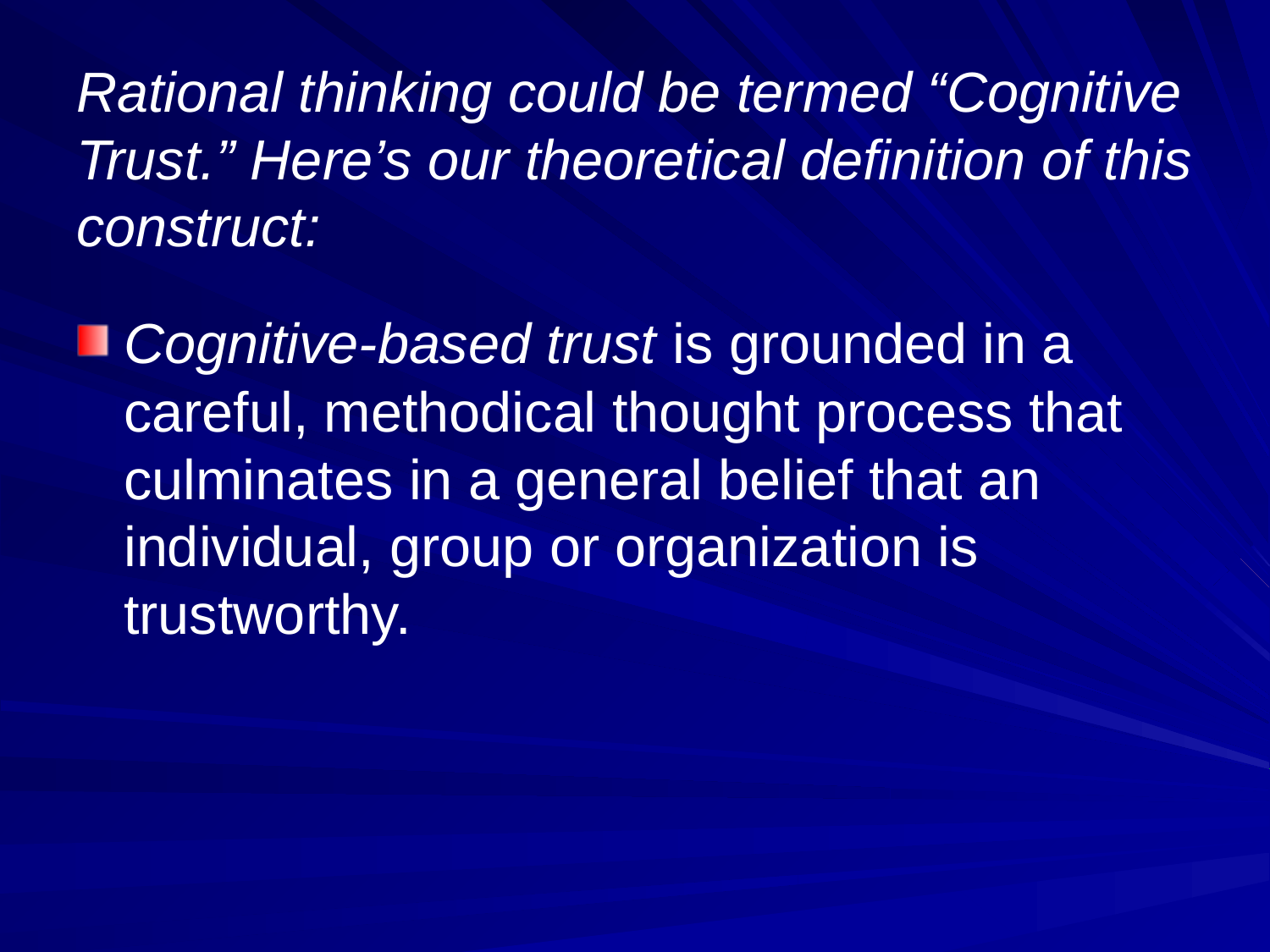

# Rational thinking could be termed “Cognitive Trust.” Here’s our theoretical definition of this construct:

Cognitive-based trust is grounded in a careful, methodical thought process that culminates in a general belief that an individual, group or organization is trustworthy.